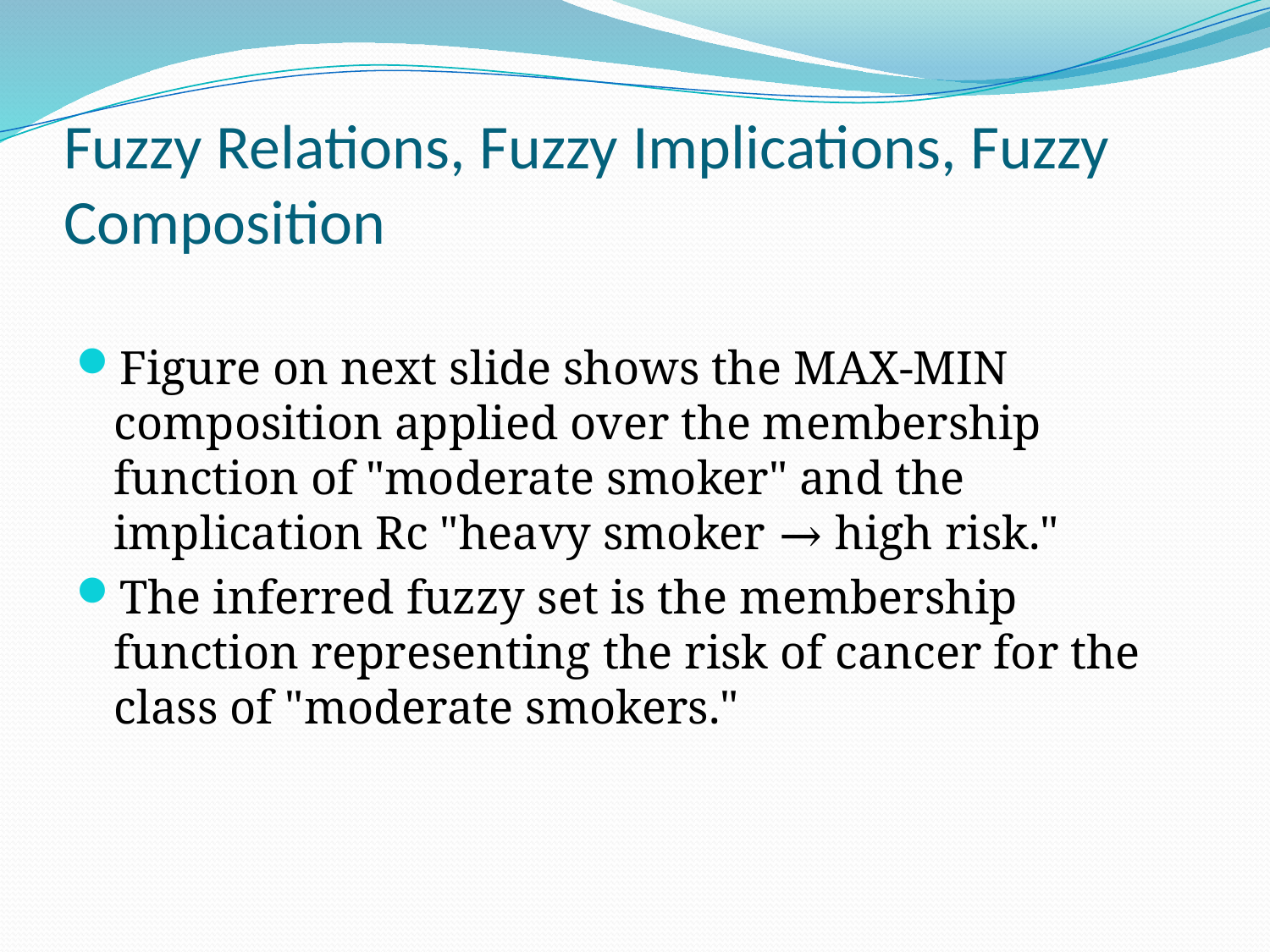

# Fuzzy Relations, Fuzzy Implications, Fuzzy Composition

Figure on next slide shows the MAX-MIN composition applied over the membership function of "moderate smoker" and the implication Rc "heavy smoker → high risk."
The inferred fuzzy set is the membership function representing the risk of cancer for the class of "moderate smokers."